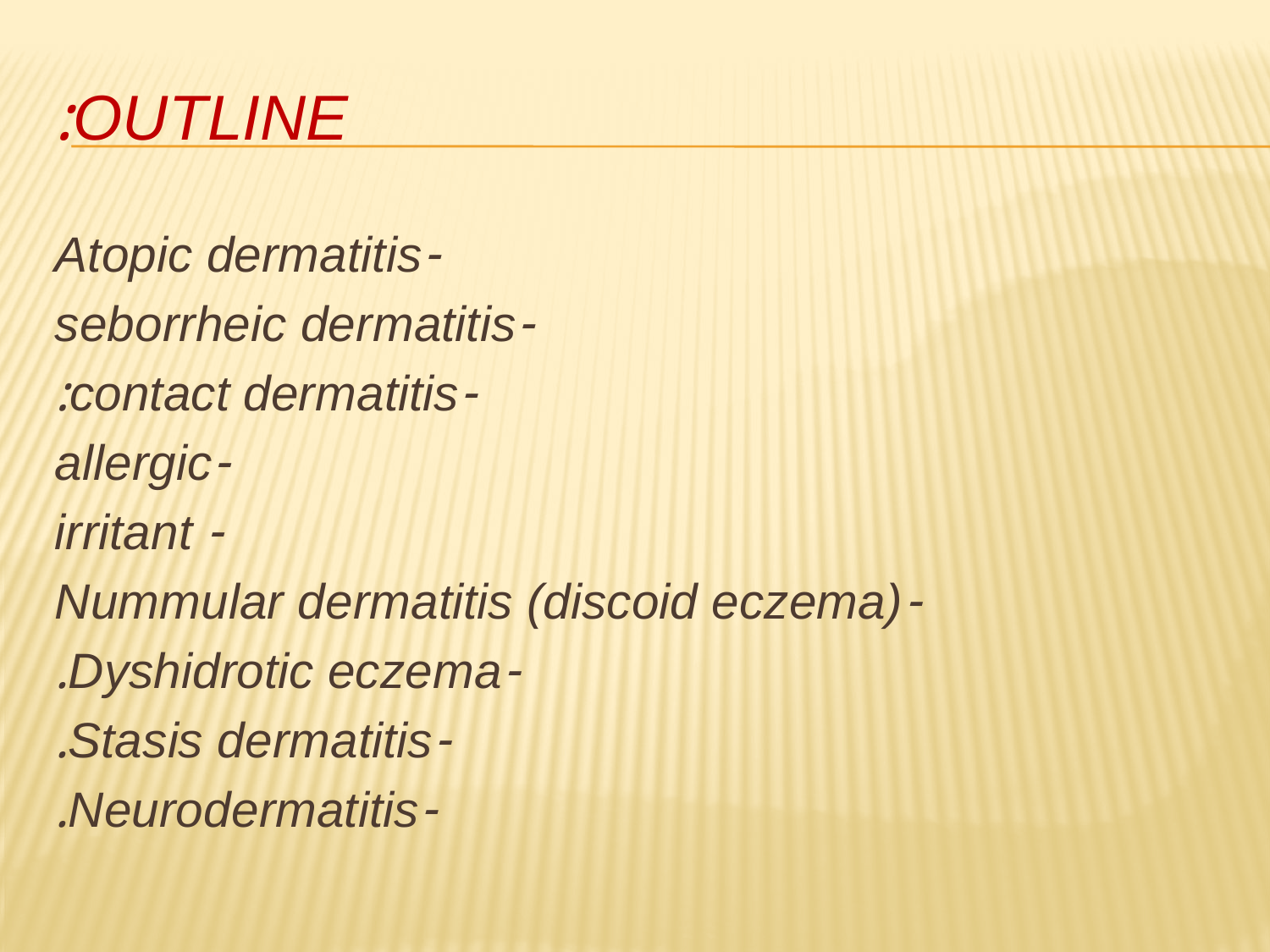

# Outline:
-Atopic dermatitis
-seborrheic dermatitis
-contact dermatitis:
          -allergic
          - irritant
-Nummular dermatitis (discoid eczema)
-Dyshidrotic eczema.
-Stasis dermatitis.
-Neurodermatitis.